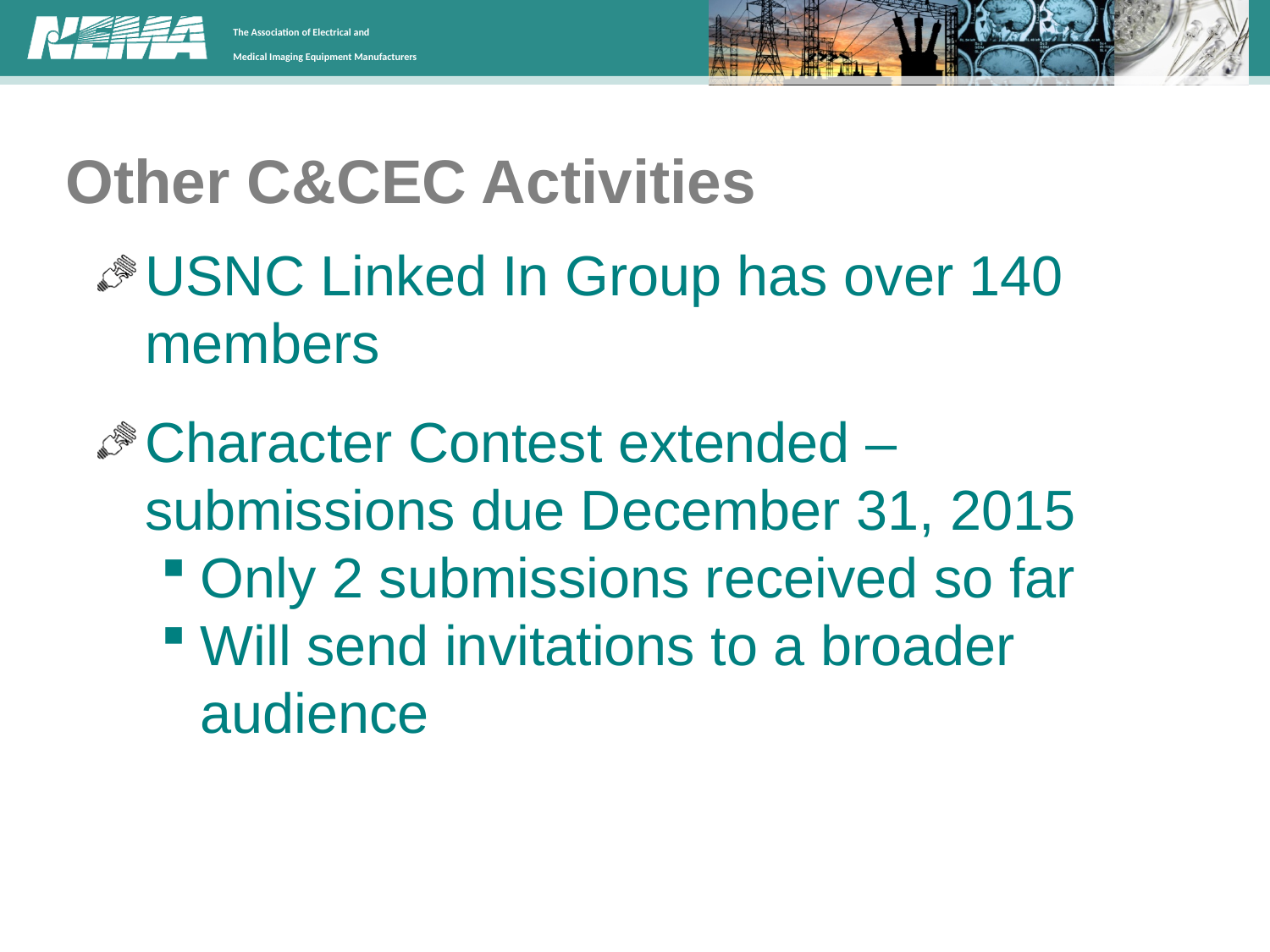

# Other C&CEC Activities
USNC Linked In Group has over 140 members

Character Contest extended – submissions due December 31, 2015
Only 2 submissions received so far
Will send invitations to a broader audience